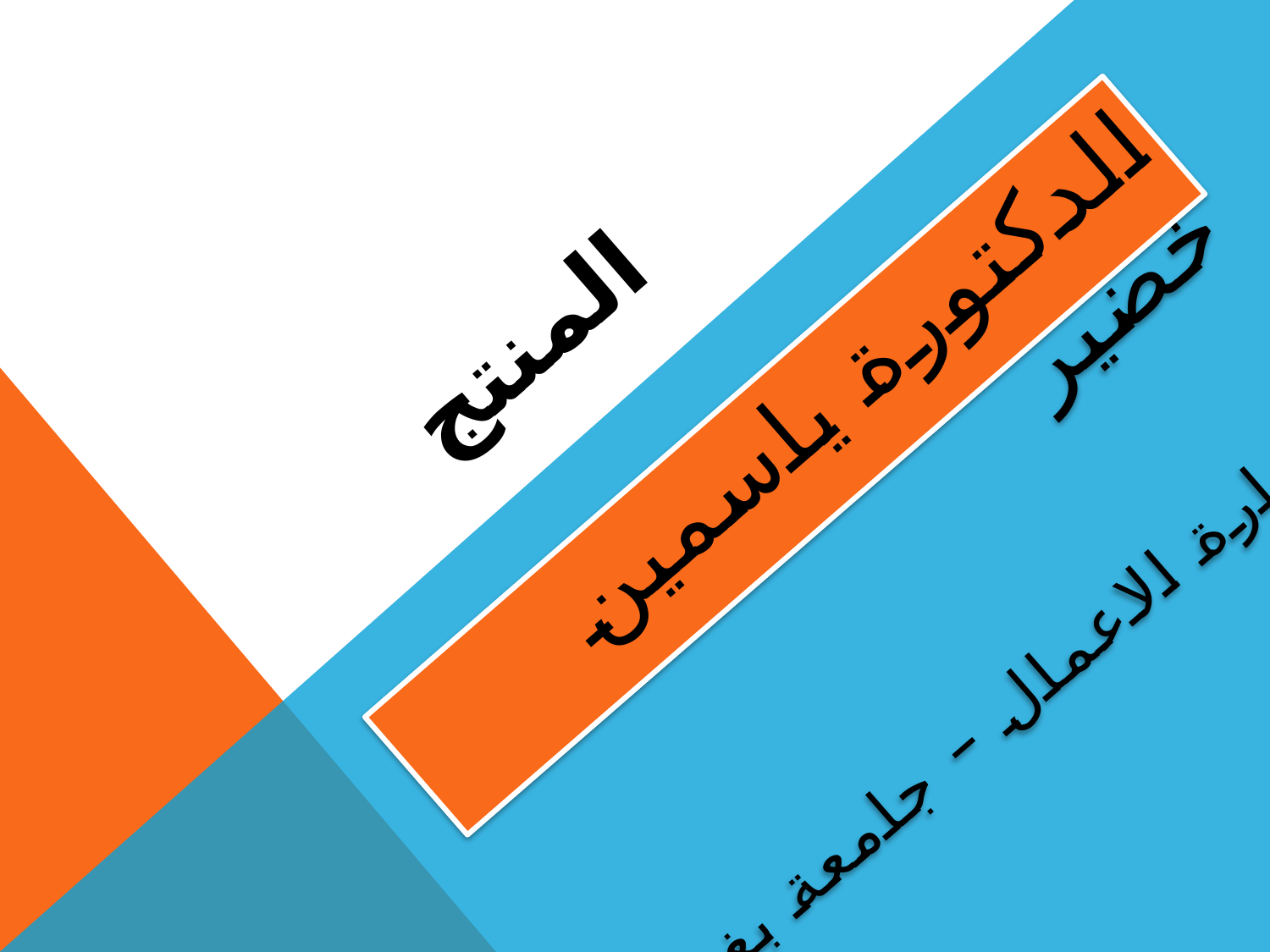

# المنتج
الدكتورة ياسمين خضير

   ادارة الاعمال – جامعة بغداد